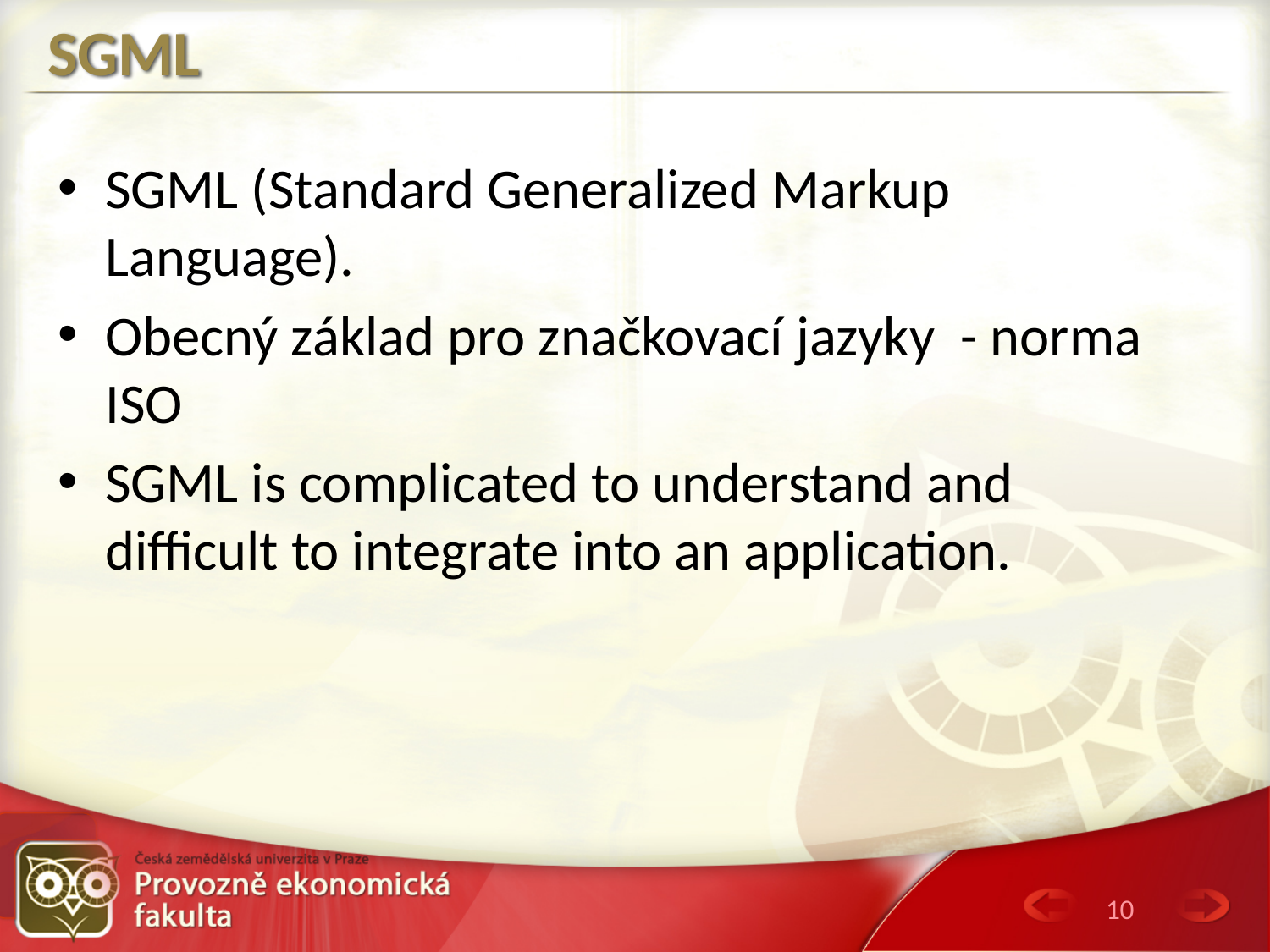

# SGML
SGML (Standard Generalized Markup Language).
Obecný základ pro značkovací jazyky  - norma ISO
SGML is complicated to understand and difficult to integrate into an application.